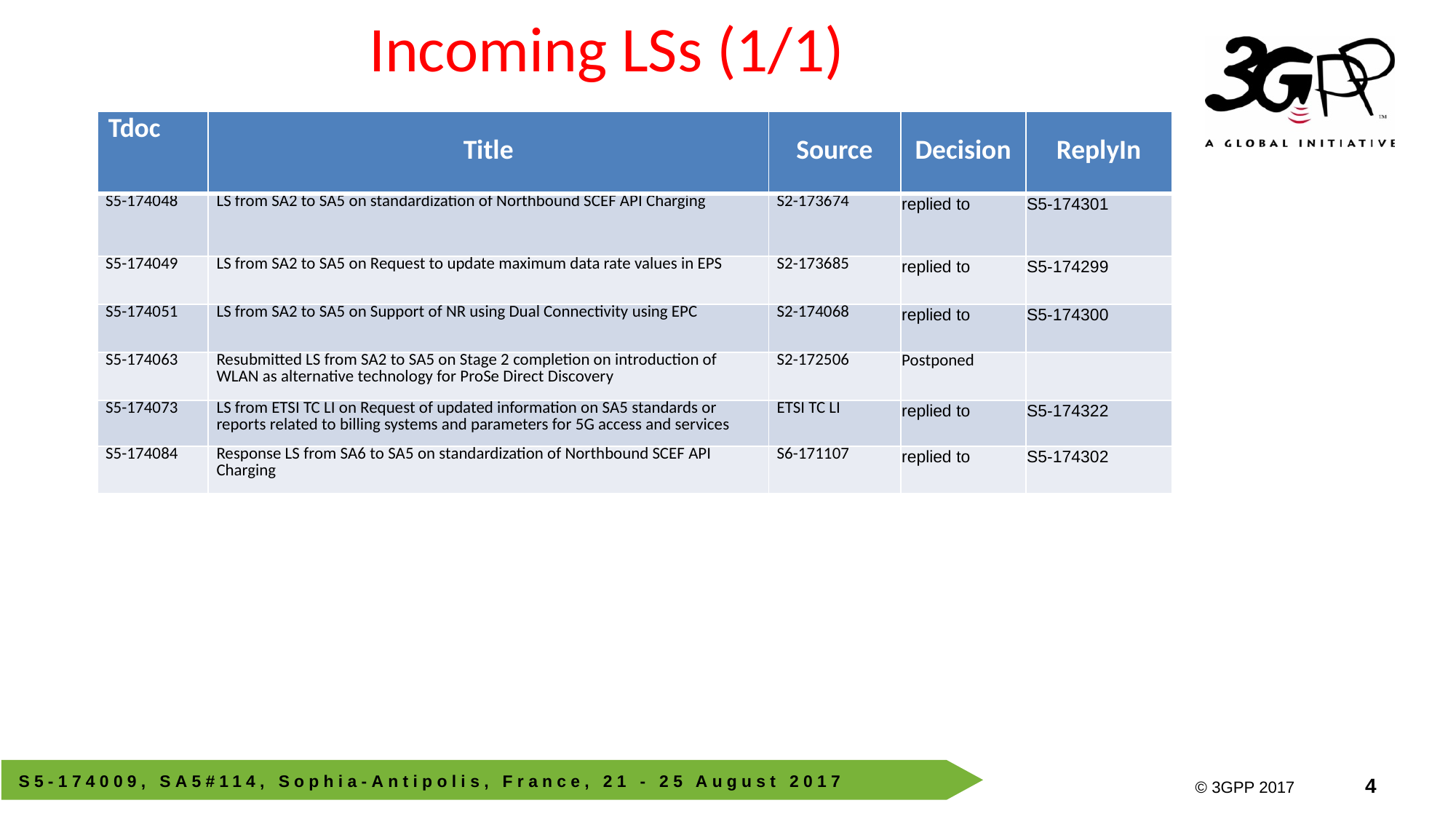

# Incoming LSs (1/1)
| Tdoc | Title | Source | Decision | ReplyIn |
| --- | --- | --- | --- | --- |
| S5-174048 | LS from SA2 to SA5 on standardization of Northbound SCEF API Charging | S2-173674 | replied to | S5-174301 |
| S5-174049 | LS from SA2 to SA5 on Request to update maximum data rate values in EPS | S2-173685 | replied to | S5-174299 |
| S5-174051 | LS from SA2 to SA5 on Support of NR using Dual Connectivity using EPC | S2-174068 | replied to | S5-174300 |
| S5-174063 | Resubmitted LS from SA2 to SA5 on Stage 2 completion on introduction of WLAN as alternative technology for ProSe Direct Discovery | S2-172506 | Postponed |  |
| S5-174073 | LS from ETSI TC LI on Request of updated information on SA5 standards or reports related to billing systems and parameters for 5G access and services | ETSI TC LI | replied to | S5-174322 |
| S5-174084 | Response LS from SA6 to SA5 on standardization of Northbound SCEF API Charging | S6-171107 | replied to | S5-174302 |